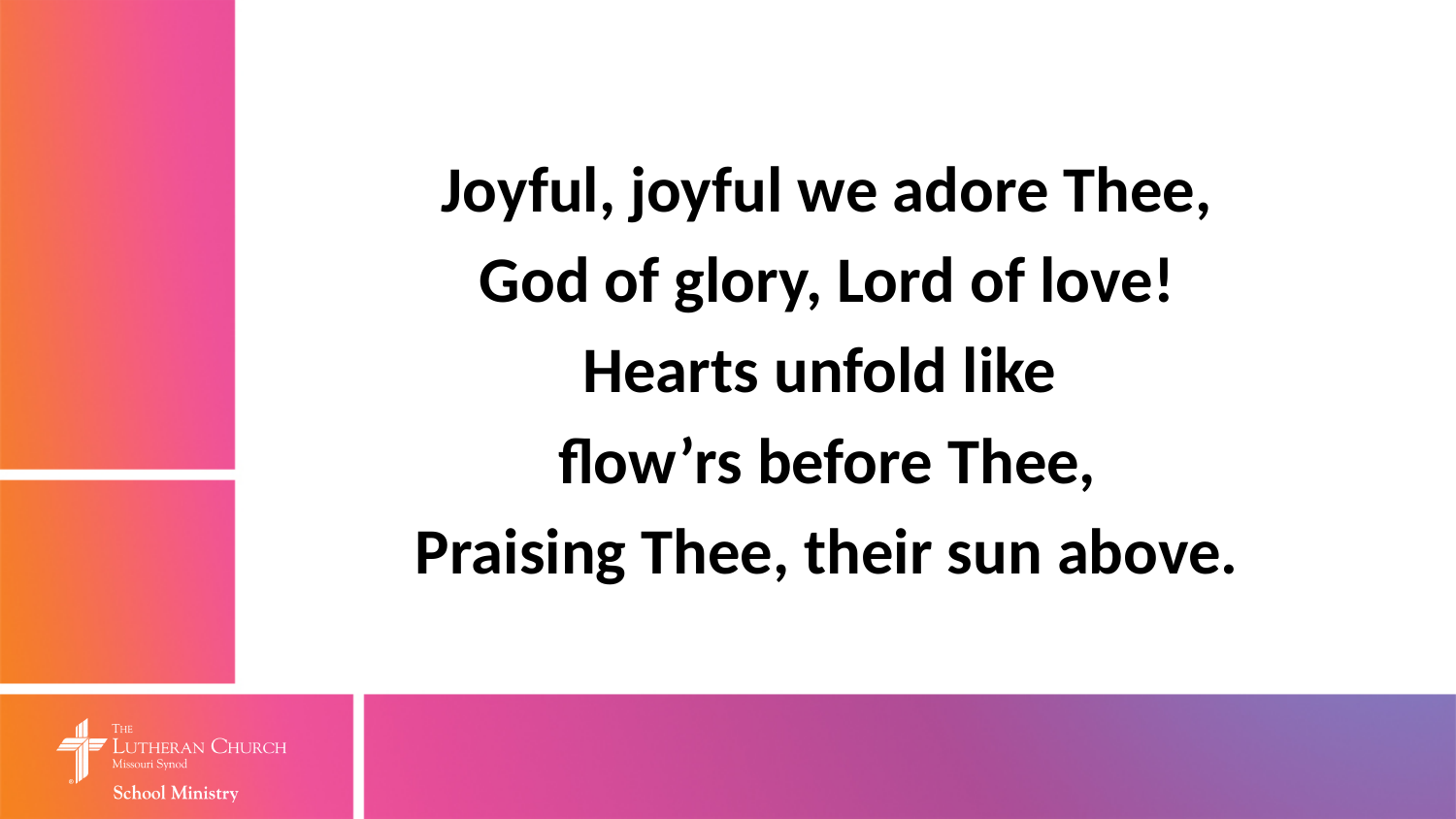

Joyful, joyful we adore Thee,
God of glory, Lord of love!
Hearts unfold like
flow’rs before Thee,
Praising Thee, their sun above.